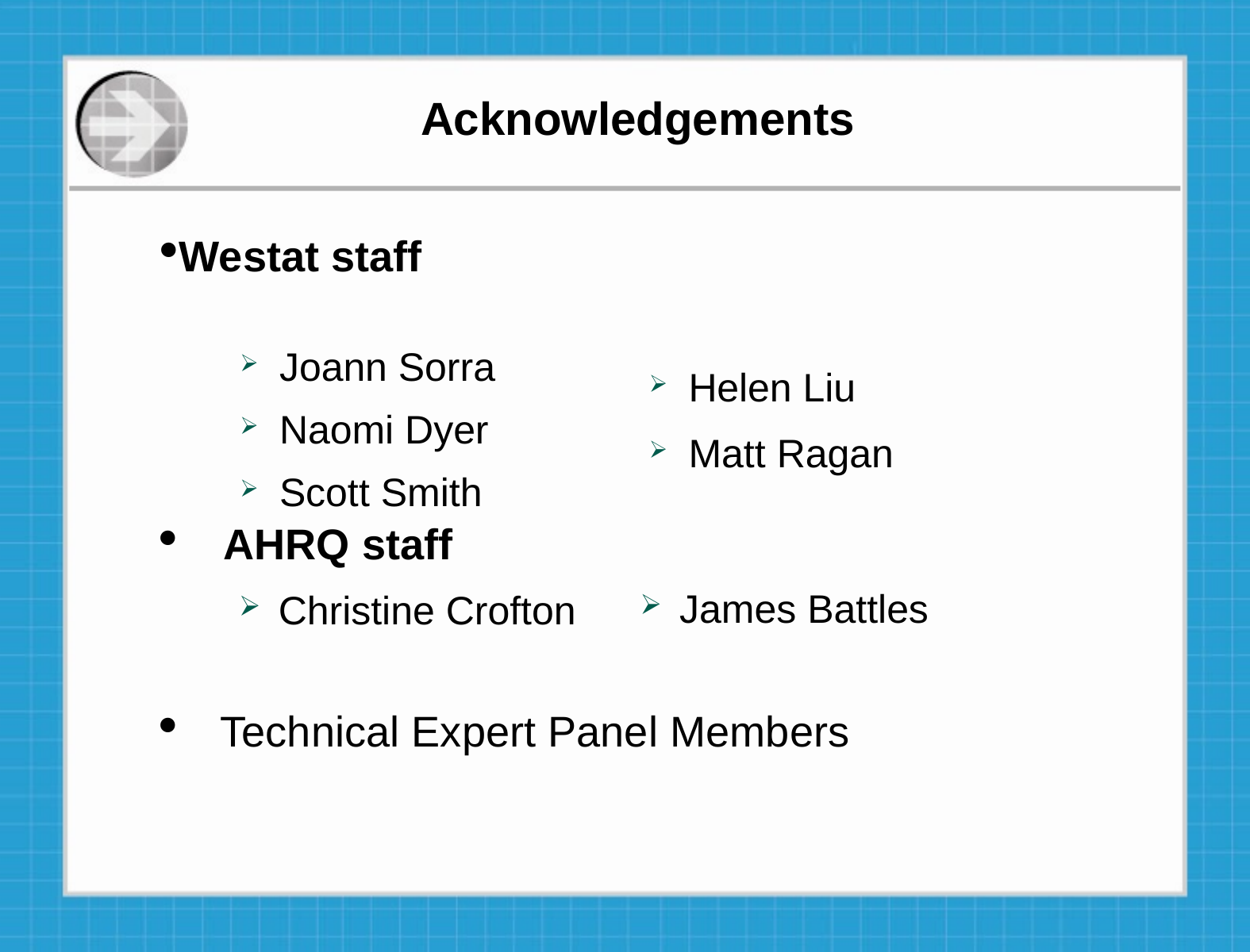

# Acknowledgements
Westat staff
Joann Sorra
Naomi Dyer
Scott Smith

Helen Liu
Matt Ragan

AHRQ staff
Christine Crofton

James Battles
Technical Expert Panel Members